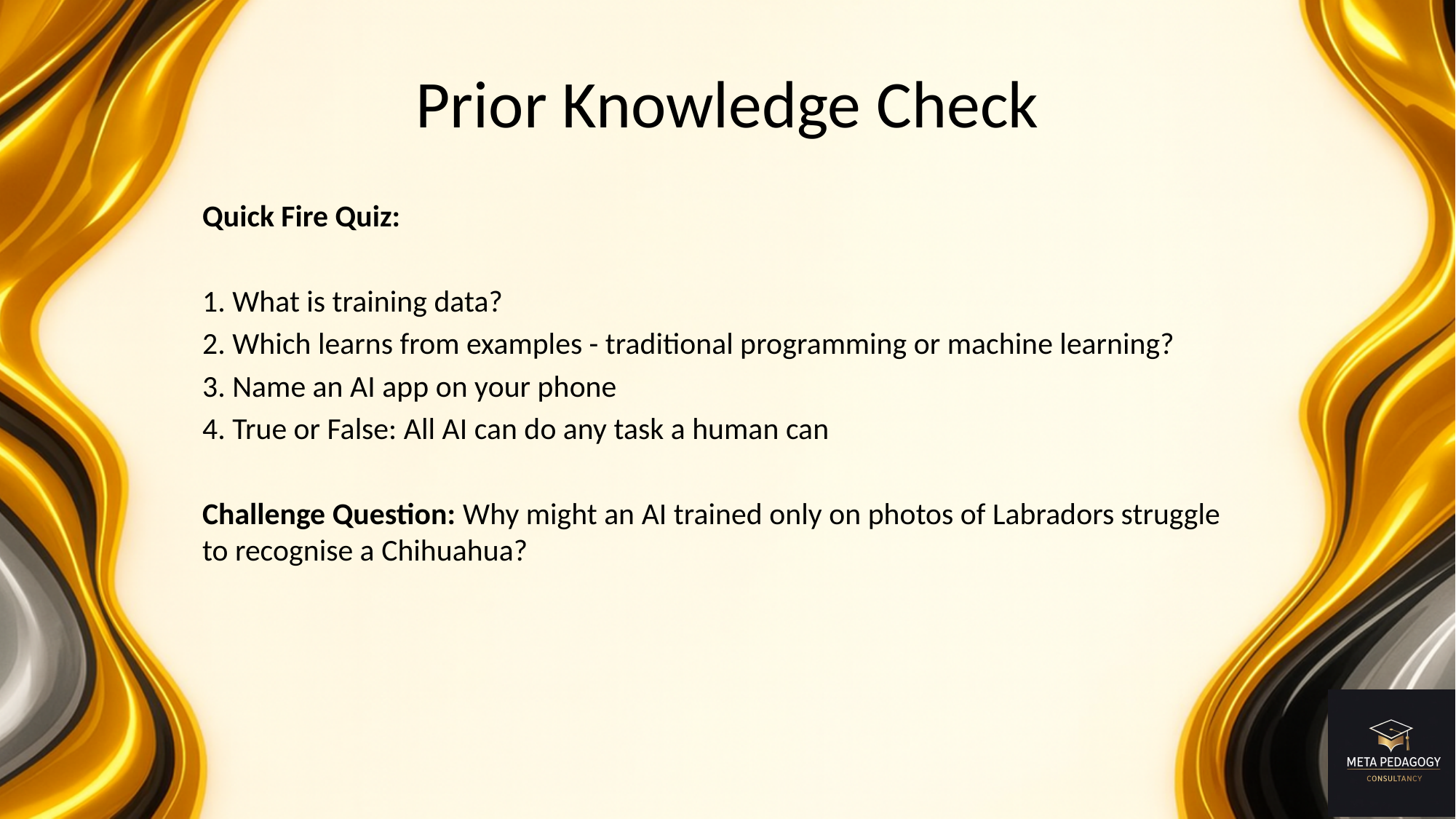

# Prior Knowledge Check
Quick Fire Quiz:

1. What is training data?
2. Which learns from examples - traditional programming or machine learning?
3. Name an AI app on your phone
4. True or False: All AI can do any task a human can

Challenge Question: Why might an AI trained only on photos of Labradors struggle to recognise a Chihuahua?